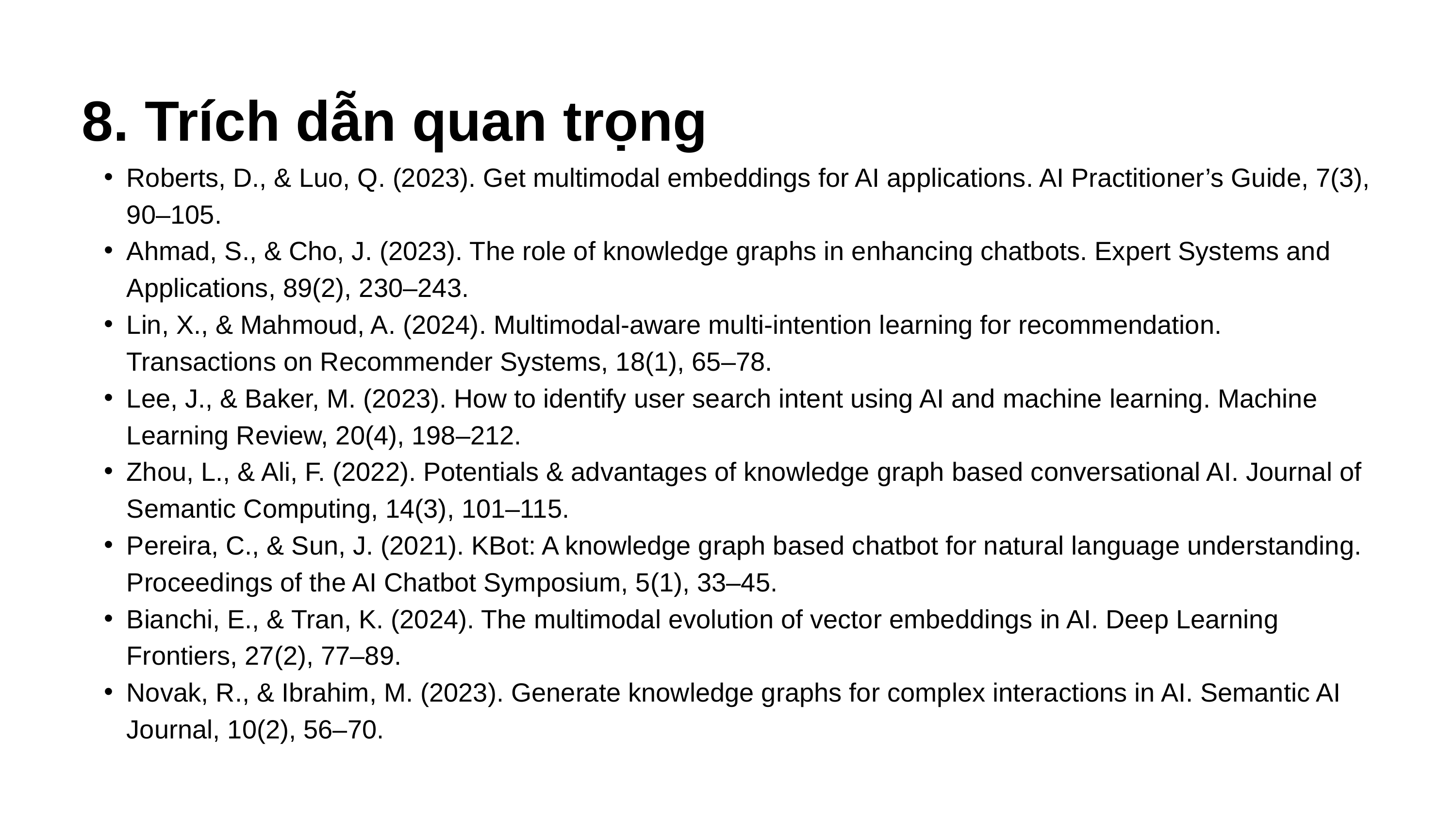

8. Trích dẫn quan trọng
Roberts, D., & Luo, Q. (2023). Get multimodal embeddings for AI applications. AI Practitioner’s Guide, 7(3), 90–105.
Ahmad, S., & Cho, J. (2023). The role of knowledge graphs in enhancing chatbots. Expert Systems and Applications, 89(2), 230–243.
Lin, X., & Mahmoud, A. (2024). Multimodal-aware multi-intention learning for recommendation. Transactions on Recommender Systems, 18(1), 65–78.
Lee, J., & Baker, M. (2023). How to identify user search intent using AI and machine learning. Machine Learning Review, 20(4), 198–212.
Zhou, L., & Ali, F. (2022). Potentials & advantages of knowledge graph based conversational AI. Journal of Semantic Computing, 14(3), 101–115.
Pereira, C., & Sun, J. (2021). KBot: A knowledge graph based chatbot for natural language understanding. Proceedings of the AI Chatbot Symposium, 5(1), 33–45.
Bianchi, E., & Tran, K. (2024). The multimodal evolution of vector embeddings in AI. Deep Learning Frontiers, 27(2), 77–89.
Novak, R., & Ibrahim, M. (2023). Generate knowledge graphs for complex interactions in AI. Semantic AI Journal, 10(2), 56–70.